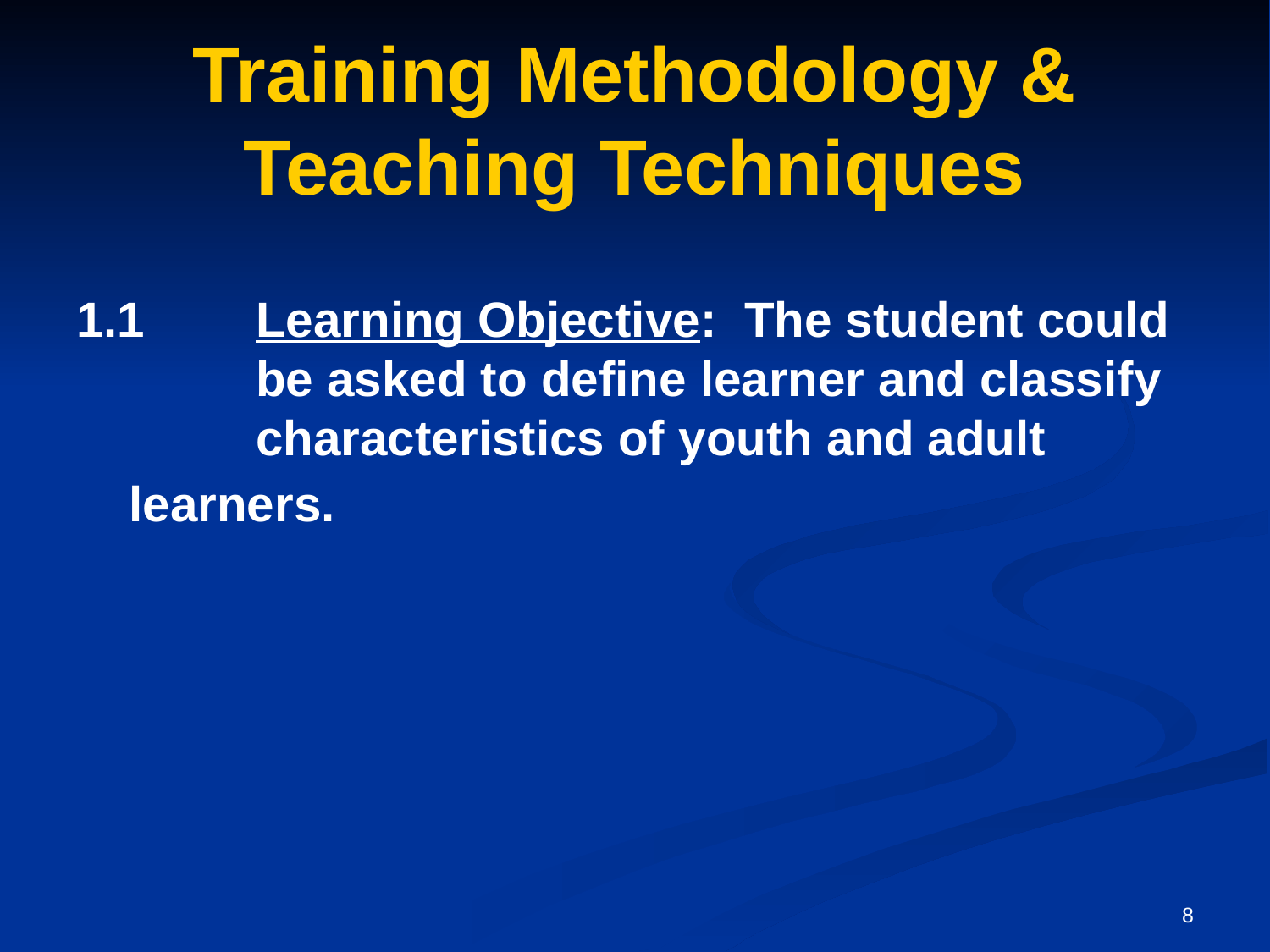

# Training Methodology & Teaching Techniques

1.1 	Learning Objective:  The student could 	be asked to define learner and classify 	characteristics of youth and adult 	learners.

8